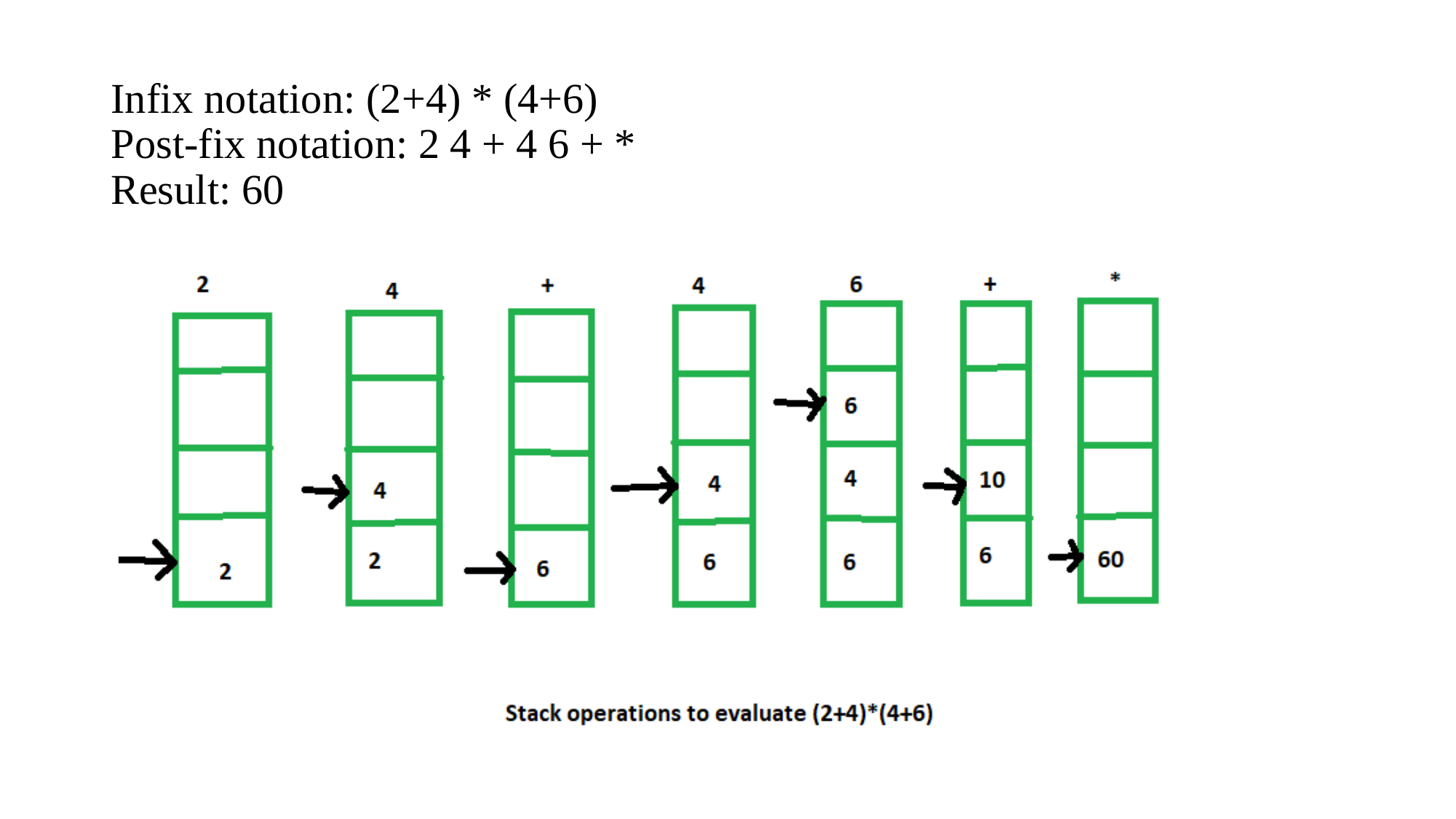

Infix notation: (2+4) * (4+6)
Post-fix notation: 2 4 + 4 6 + * Result: 60